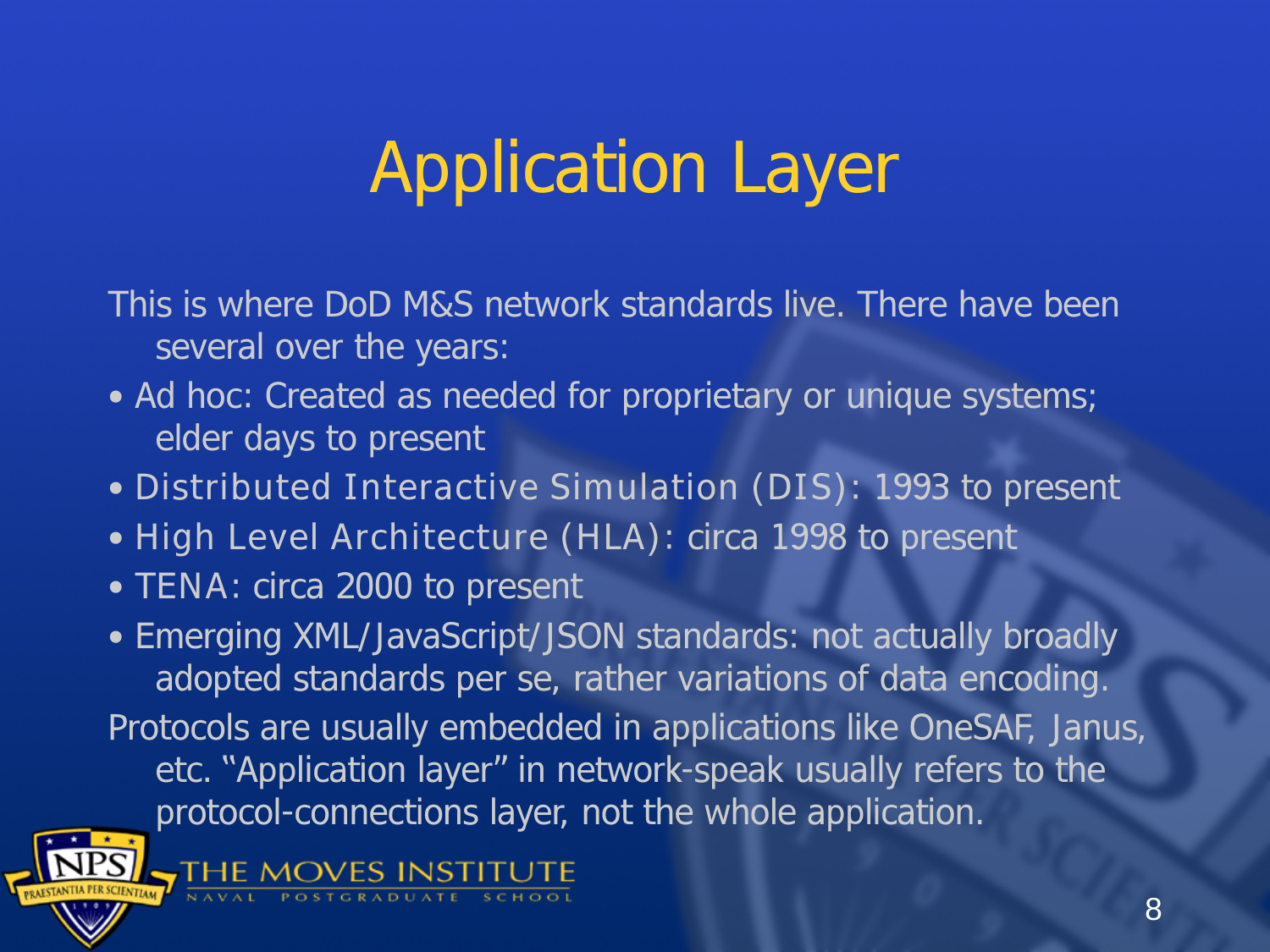

# Application Layer
This is where DoD M&S network standards live. There have been several over the years:
• Ad hoc: Created as needed for proprietary or unique systems; elder days to present
• Distributed Interactive Simulation (DIS): 1993 to present
• High Level Architecture (HLA): circa 1998 to present
• TENA: circa 2000 to present
• Emerging XML/JavaScript/JSON standards: not actually broadly adopted standards per se, rather variations of data encoding.
Protocols are usually embedded in applications like OneSAF, Janus, etc. “Application layer” in network-speak usually refers to the protocol-connections layer, not the whole application.
8